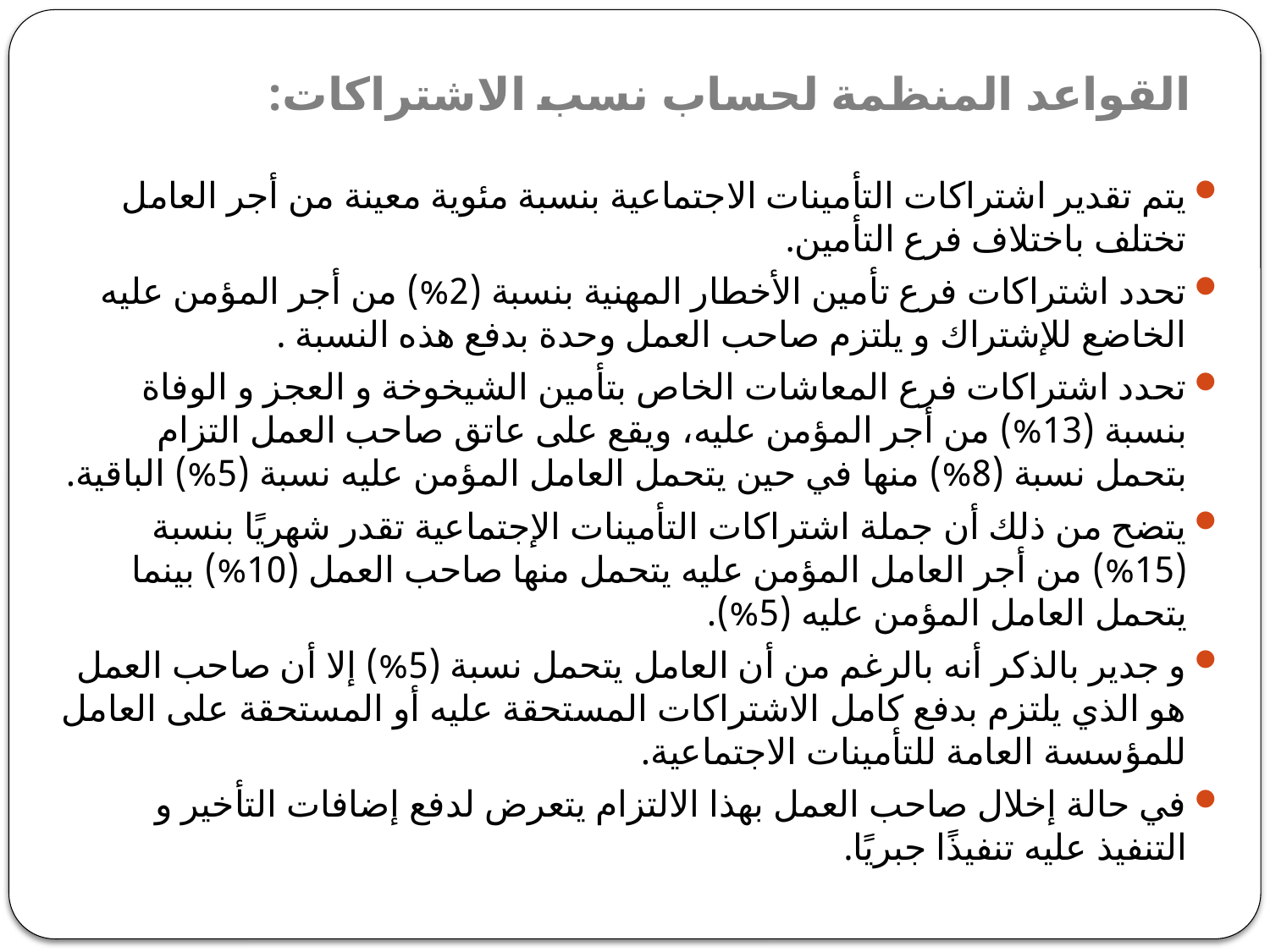

# القواعد المنظمة لحساب نسب الاشتراكات:
يتم تقدير اشتراكات التأمينات الاجتماعية بنسبة مئوية معينة من أجر العامل تختلف باختلاف فرع التأمين.
تحدد اشتراكات فرع تأمين الأخطار المهنية بنسبة (2%) من أجر المؤمن عليه الخاضع للإشتراك و يلتزم صاحب العمل وحدة بدفع هذه النسبة .
تحدد اشتراكات فرع المعاشات الخاص بتأمين الشيخوخة و العجز و الوفاة بنسبة (13%) من أجر المؤمن عليه، ويقع على عاتق صاحب العمل التزام بتحمل نسبة (8%) منها في حين يتحمل العامل المؤمن عليه نسبة (5%) الباقية.
يتضح من ذلك أن جملة اشتراكات التأمينات الإجتماعية تقدر شهريًا بنسبة (15%) من أجر العامل المؤمن عليه يتحمل منها صاحب العمل (10%) بينما يتحمل العامل المؤمن عليه (5%).
و جدير بالذكر أنه بالرغم من أن العامل يتحمل نسبة (5%) إلا أن صاحب العمل هو الذي يلتزم بدفع كامل الاشتراكات المستحقة عليه أو المستحقة على العامل للمؤسسة العامة للتأمينات الاجتماعية.
في حالة إخلال صاحب العمل بهذا الالتزام يتعرض لدفع إضافات التأخير و التنفيذ عليه تنفيذًا جبريًا.